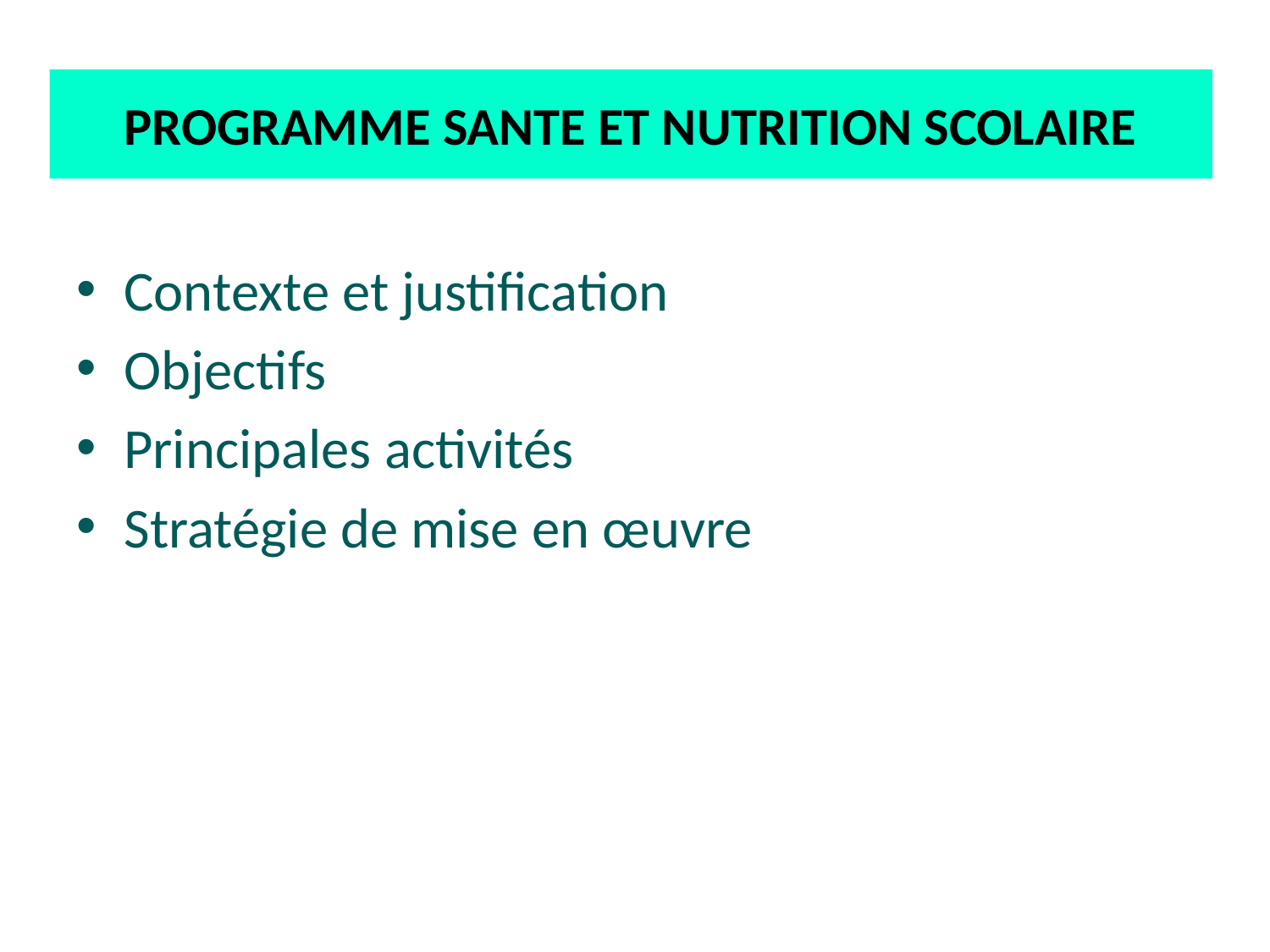

# PROGRAMME SANTE ET NUTRITION SCOLAIRE
Contexte et justification
Objectifs
Principales activités
Stratégie de mise en œuvre